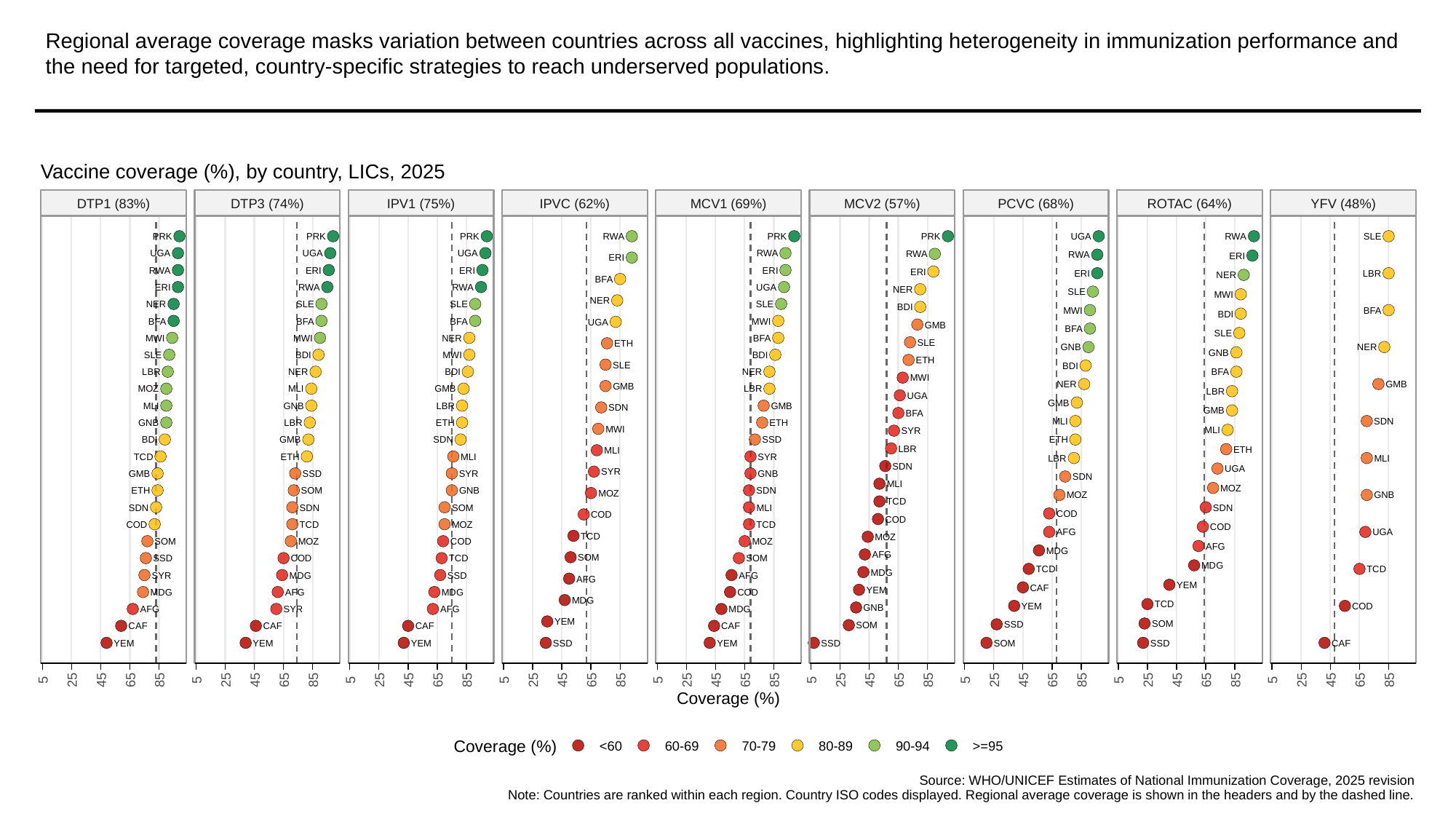

# Regional average coverage masks variation between countries across all vaccines, highlighting heterogeneity in immunization performance and the need for targeted, country-specific strategies to reach underserved populations.

Vaccine coverage (%), by country, LICs, 2025

DTP1 (83%)
DTP3 (74%)
IPV1 (75%)
IPVC (62%)
MCV1 (69%)
MCV2 (57%)
PCVC (68%)
ROTAC (64%)
YFV (48%)

PRK
PRK
PRK
RWA
PRK
PRK
UGA
RWA
SLE

UGA
UGA
UGA
RWA
RWA
RWA

ERI
ERI

RWA
ERI
ERI
ERI

ERI

ERI
LBR
NER

BFA

ERI
RWA
RWA
UGA

NER
SLE

MWI

NER

NER
SLE
SLE
SLE

BDI

MWI
BFA

BDI

BFA
BFA
BFA
MWI
UGA

GMB

BFA

SLE

MWI
MWI
NER
BFA

SLE
ETH

GNB
NER

GNB
SLE
BDI
MWI
BDI

ETH

SLE
BDI

LBR
NER
BDI
NER
BFA

MWI

NER
GMB
GMB

MOZ
MLI
GMB
LBR
LBR

UGA

GMB

MLI
GNB
LBR
GMB
SDN

GMB

BFA

MLI
SDN
GNB
LBR
ETH
ETH

MWI
MLI
SYR

BDI
GMB
SDN
SSD
ETH

LBR
ETH
MLI

TCD
ETH
MLI
SYR
LBR
MLI

SDN

UGA

SYR
GMB
SSD
SYR
GNB

SDN

MLI

MOZ
ETH
SOM
GNB
SDN

MOZ
MOZ
GNB

TCD

SDN
SDN
SOM
MLI
SDN

COD
COD

COD

COD
TCD
MOZ
TCD
COD

AFG
UGA

TCD
MOZ

SOM
MOZ
COD
MOZ

AFG

MDG

AFG

SOM
SSD
COD
TCD
SOM

MDG

TCD
TCD

MDG

SYR
MDG
SSD
AFG

AFG

YEM

CAF

YEM
MDG
AFG
MDG
COD

MDG

TCD

YEM
COD

GNB
AFG
SYR
AFG
MDG

YEM

SOM
SSD
SOM
CAF
CAF
CAF
CAF

YEM
YEM
YEM
SSD
YEM
SSD
SOM
SSD
CAF

5
25
45
65
85
5
25
45
65
85
5
25
45
65
85
5
25
45
65
85
5
25
45
65
85
5
25
45
65
85
5
25
45
65
85
5
25
45
65
85
5
25
45
65
85
Coverage (%)
Coverage (%)

<60
60-69
70-79
80-89
90-94
>=95
Source: WHO/UNICEF Estimates of National Immunization Coverage, 2025 revision
Note: Countries are ranked within each region. Country ISO codes displayed. Regional average coverage is shown in the headers and by the dashed line.